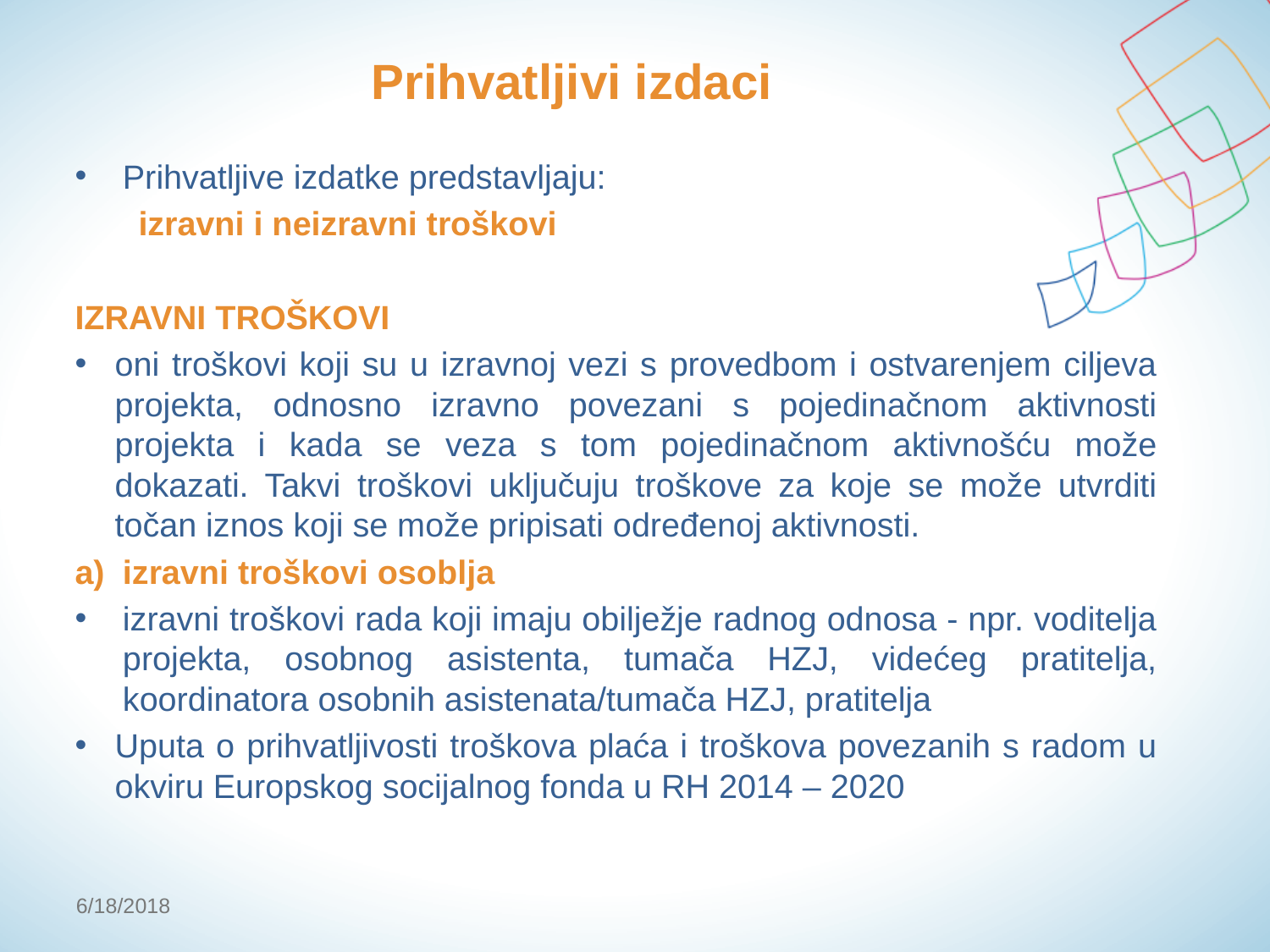

# Prihvatljivi izdaci

Prihvatljive izdatke predstavljaju:
izravni i neizravni troškovi

IZRAVNI TROŠKOVI
oni troškovi koji su u izravnoj vezi s provedbom i ostvarenjem ciljeva projekta, odnosno izravno povezani s pojedinačnom aktivnosti projekta i kada se veza s tom pojedinačnom aktivnošću može dokazati. Takvi troškovi uključuju troškove za koje se može utvrditi točan iznos koji se može pripisati određenoj aktivnosti.
izravni troškovi osoblja
izravni troškovi rada koji imaju obilježje radnog odnosa - npr. voditelja projekta, osobnog asistenta, tumača HZJ, videćeg pratitelja, koordinatora osobnih asistenata/tumača HZJ, pratitelja
Uputa o prihvatljivosti troškova plaća i troškova povezanih s radom u okviru Europskog socijalnog fonda u RH 2014 – 2020